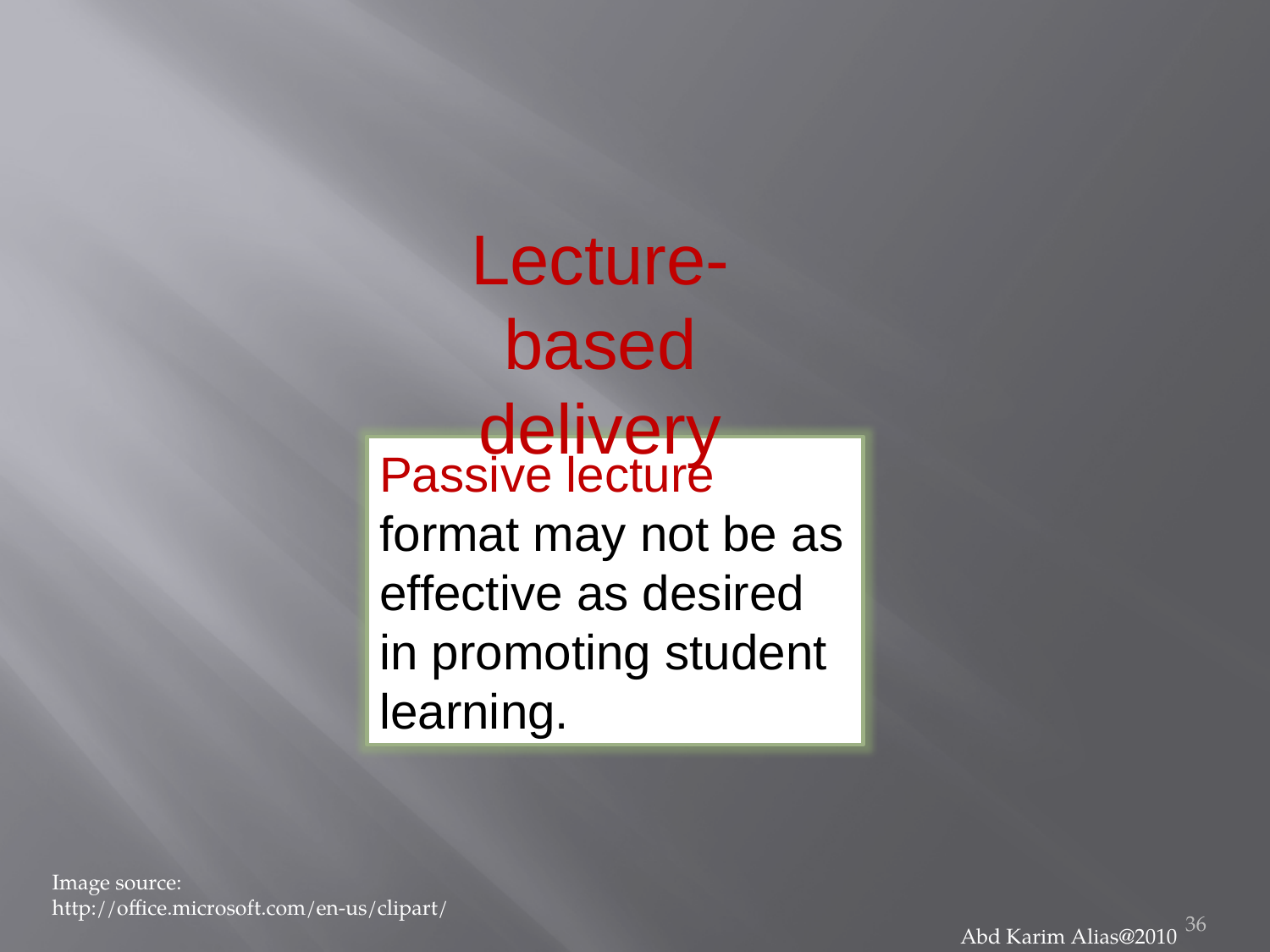

Lecture-based delivery
Passive lecture format may not be as effective as desired in promoting student learning.
Image source: http://office.microsoft.com/en-us/clipart/
36
Abd Karim Alias@2010